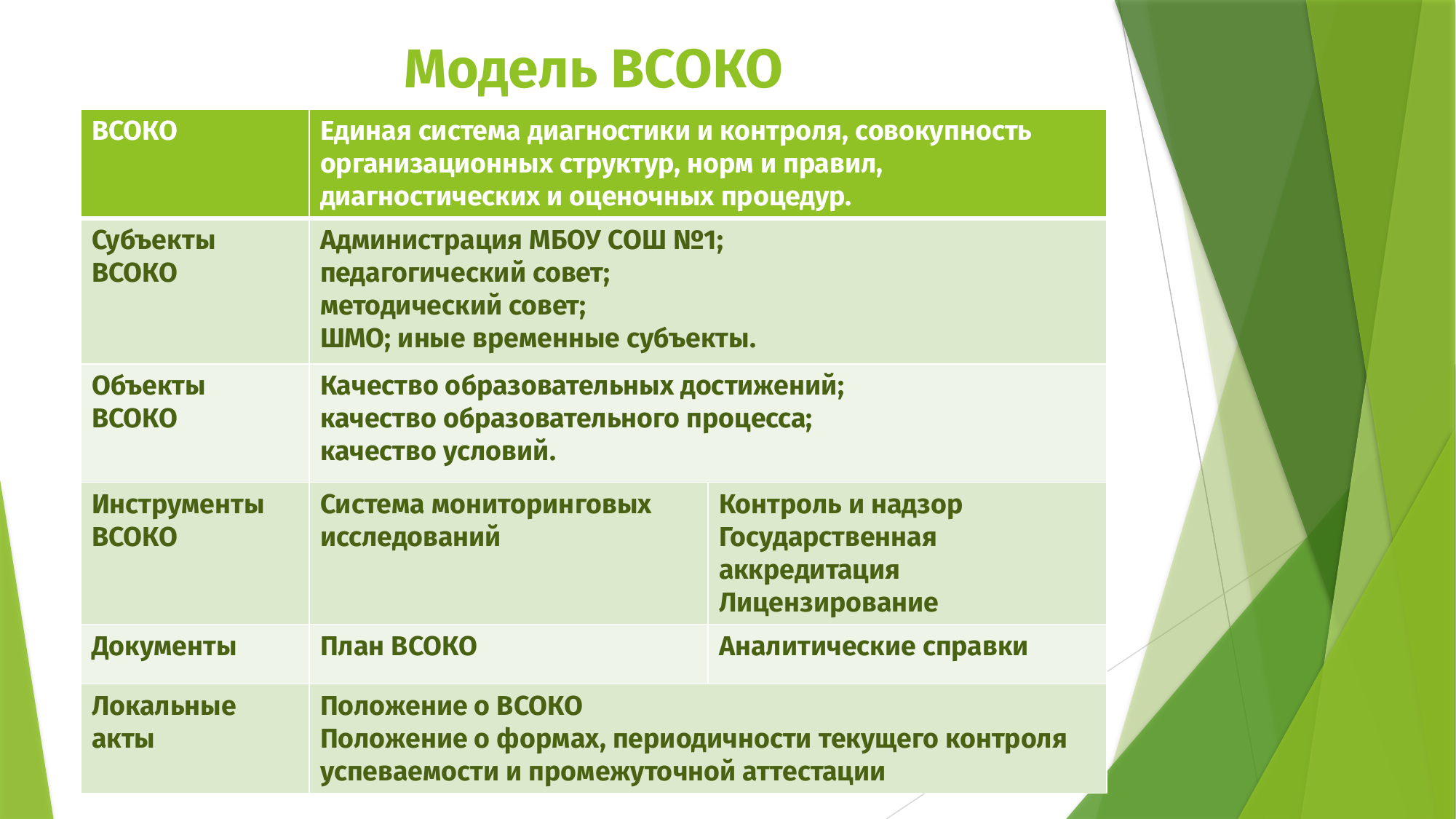

# Модель ВСОКО
| ВСОКО | Единая система диагностики и контроля, совокупность организационных структур, норм и правил, диагностических и оценочных процедур. |  |
| --- | --- | --- |
| Субъекты ВСОКО | Администрация МБОУ СОШ №1; педагогический совет; методический совет; ШМО; иные временные субъекты. |  |
| Объекты ВСОКО | Качество образовательных достижений; качество образовательного процесса; качество условий. |  |
| Инструменты ВСОКО | Система мониторинговых исследований | Контроль и надзор Государственная аккредитация Лицензирование |
| Документы | План ВСОКО | Аналитические справки |
| Локальные акты | Положение о ВСОКО Положение о формах, периодичности текущего контроля успеваемости и промежуточной аттестации |  |